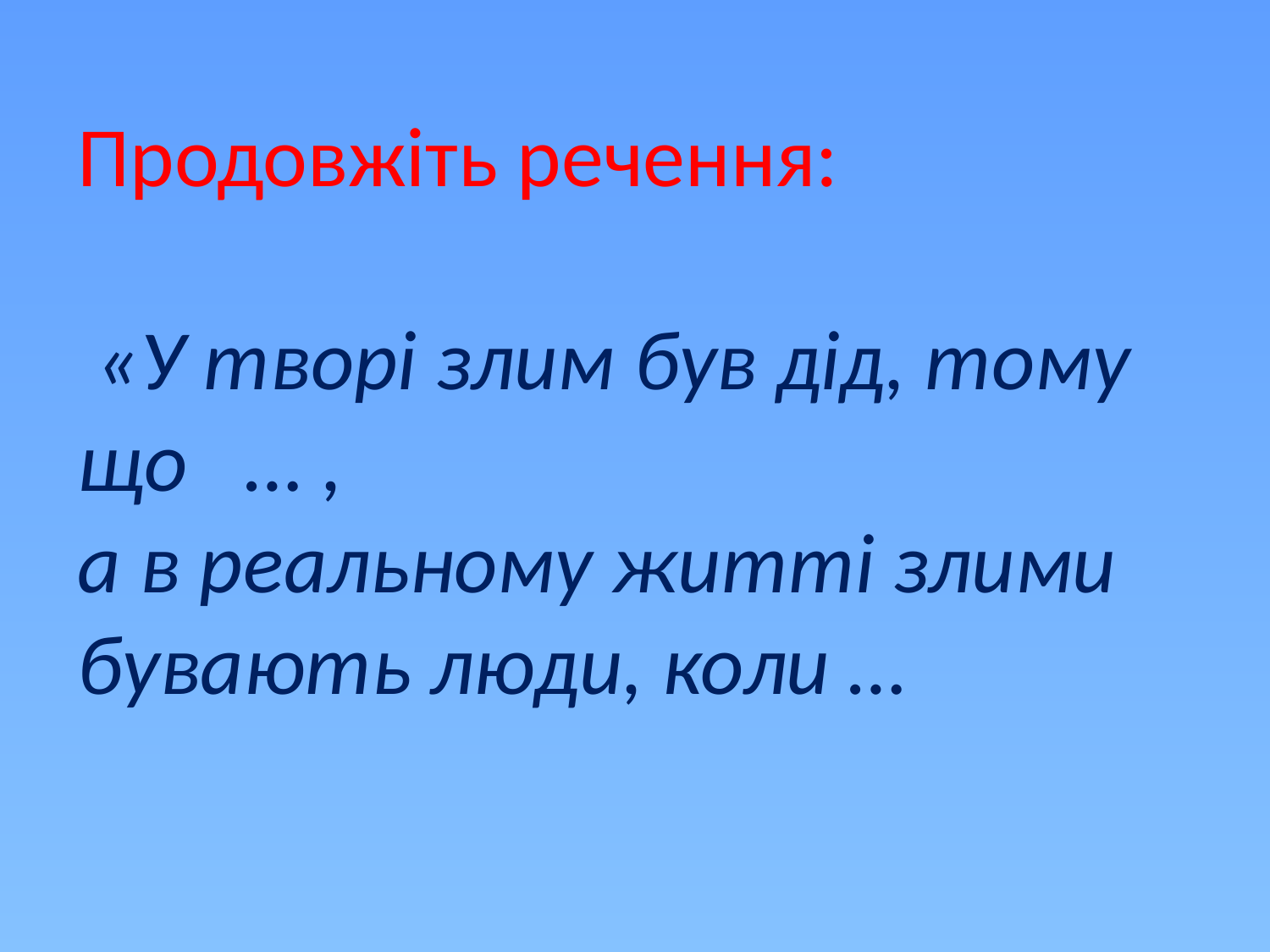

Продовжіть речення:

 «У творі злим був дід, тому що   … ,
а в реальному житті злими бувають люди, коли …